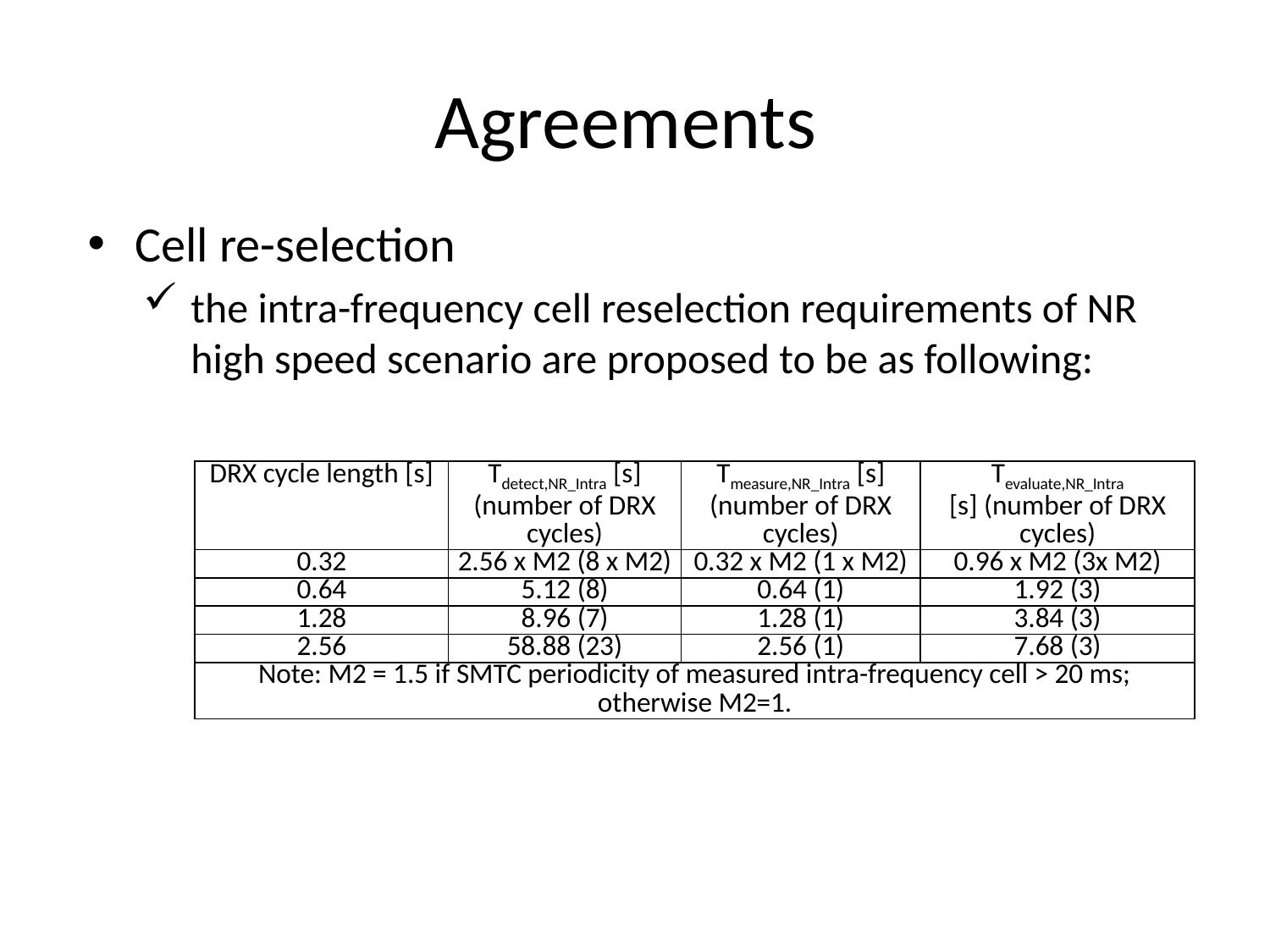

# Agreements
Cell re-selection
the intra-frequency cell reselection requirements of NR high speed scenario are proposed to be as following:

| DRX cycle length [s] | Tdetect,NR\_Intra [s] (number of DRX cycles) | Tmeasure,NR\_Intra [s] (number of DRX cycles) | Tevaluate,NR\_Intra [s] (number of DRX cycles) |
| --- | --- | --- | --- |
| 0.32 | 2.56 x M2 (8 x M2) | 0.32 x M2 (1 x M2) | 0.96 x M2 (3x M2) |
| 0.64 | 5.12 (8) | 0.64 (1) | 1.92 (3) |
| 1.28 | 8.96 (7) | 1.28 (1) | 3.84 (3) |
| 2.56 | 58.88 (23) | 2.56 (1) | 7.68 (3) |
| Note: M2 = 1.5 if SMTC periodicity of measured intra-frequency cell > 20 ms; otherwise M2=1. |  |  |  |